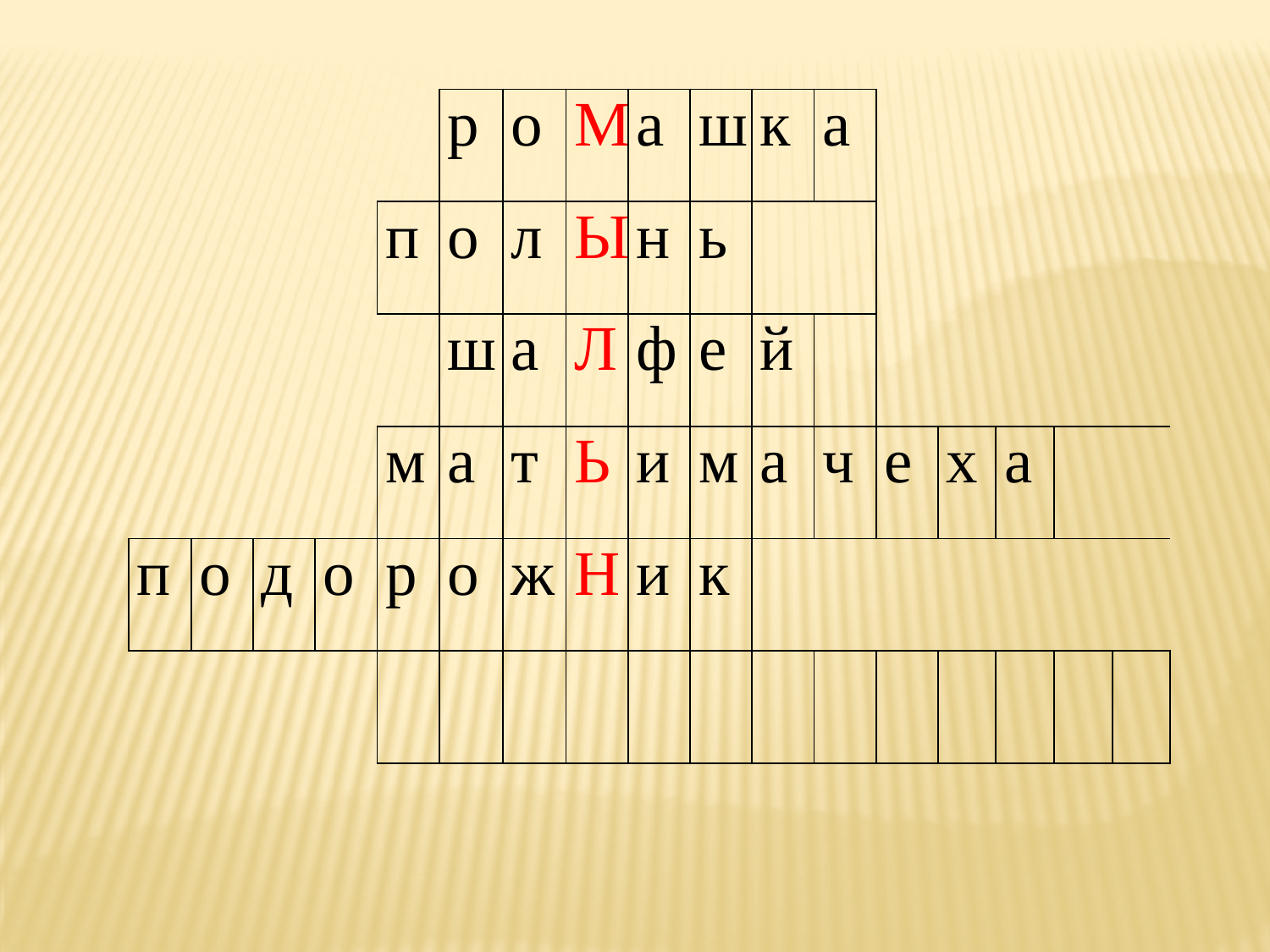

|  |  |  |  |  | р | о | М | а | ш | к | а |  |  |  |  |  |
| --- | --- | --- | --- | --- | --- | --- | --- | --- | --- | --- | --- | --- | --- | --- | --- | --- |
|  |  |  |  | п | о | л | Ы | н | ь |  |  |  |  |  |  |  |
|  |  |  |  |  | ш | а | Л | ф | е | й |  |  |  |  |  |  |
|  |  |  |  | м | а | т | Ь | и | м | а | ч | е | х | а |  |  |
| п | о | д | о | р | о | ж | Н | и | к |  |  |  |  |  |  |  |
|  |  |  |  |  |  |  |  |  |  |  |  |  |  |  |  |  |